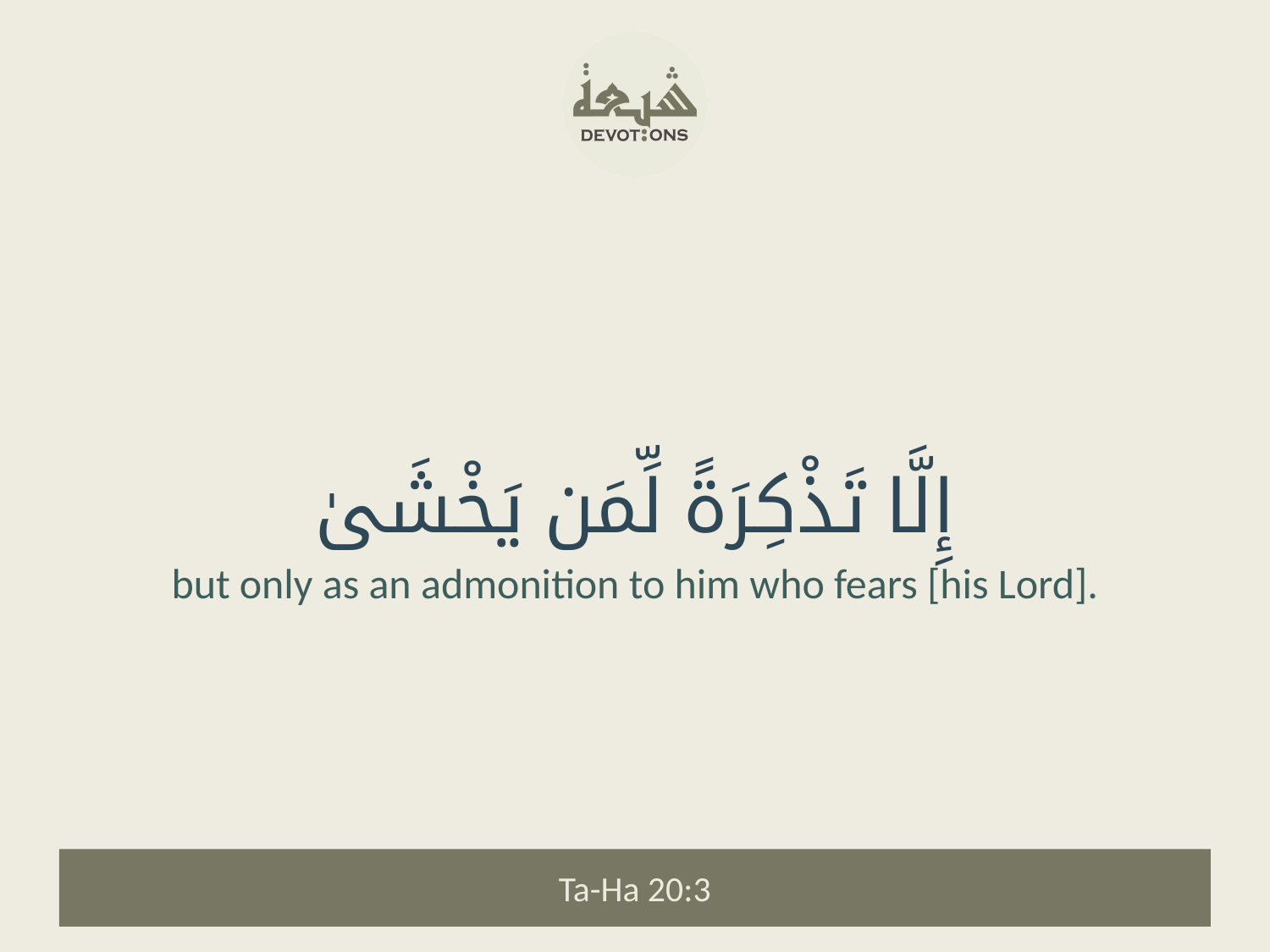

إِلَّا تَذْكِرَةً لِّمَن يَخْشَىٰ
but only as an admonition to him who fears [his Lord].
Ta-Ha 20:3